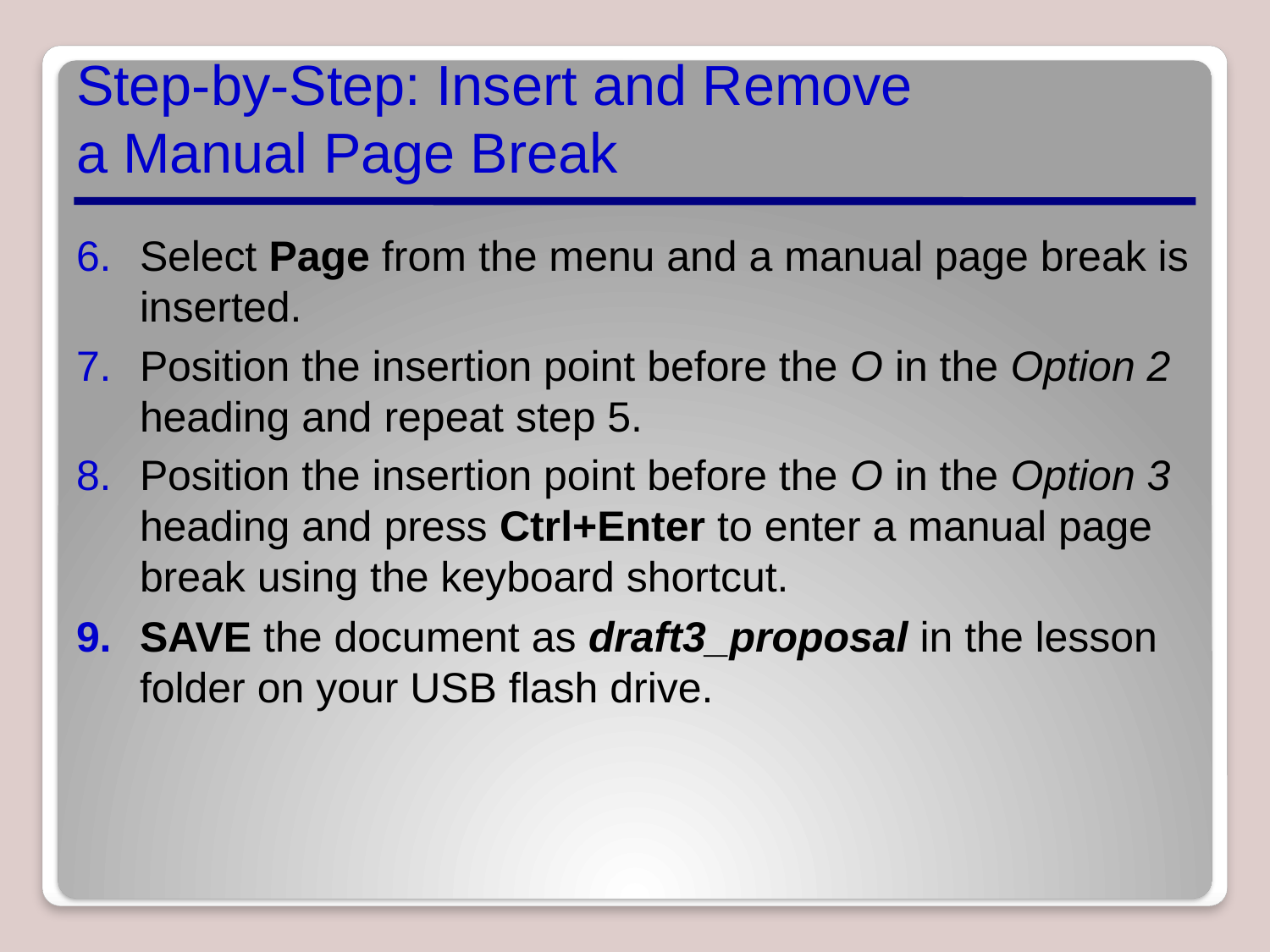

# Step-by-Step: Insert and Remove a Manual Page Break
Select Page from the menu and a manual page break is inserted.
Position the insertion point before the O in the Option 2 heading and repeat step 5.
Position the insertion point before the O in the Option 3 heading and press Ctrl+Enter to enter a manual page break using the keyboard shortcut.
SAVE the document as draft3_proposal in the lesson folder on your USB flash drive.